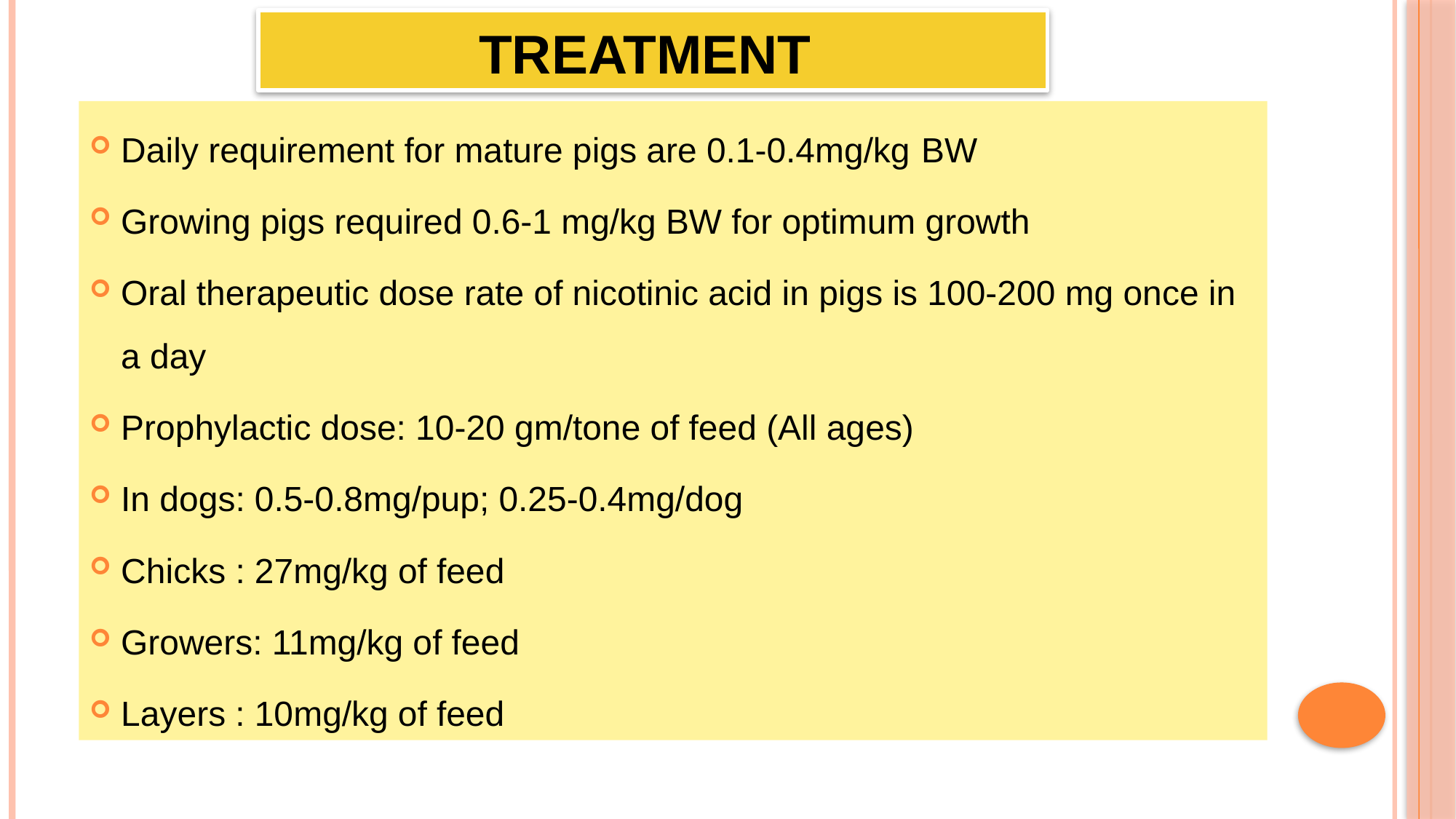

Treatment
Daily requirement for mature pigs are 0.1-0.4mg/kg BW
Growing pigs required 0.6-1 mg/kg BW for optimum growth
Oral therapeutic dose rate of nicotinic acid in pigs is 100-200 mg once in a day
Prophylactic dose: 10-20 gm/tone of feed (All ages)
In dogs: 0.5-0.8mg/pup; 0.25-0.4mg/dog
Chicks : 27mg/kg of feed
Growers: 11mg/kg of feed
Layers : 10mg/kg of feed